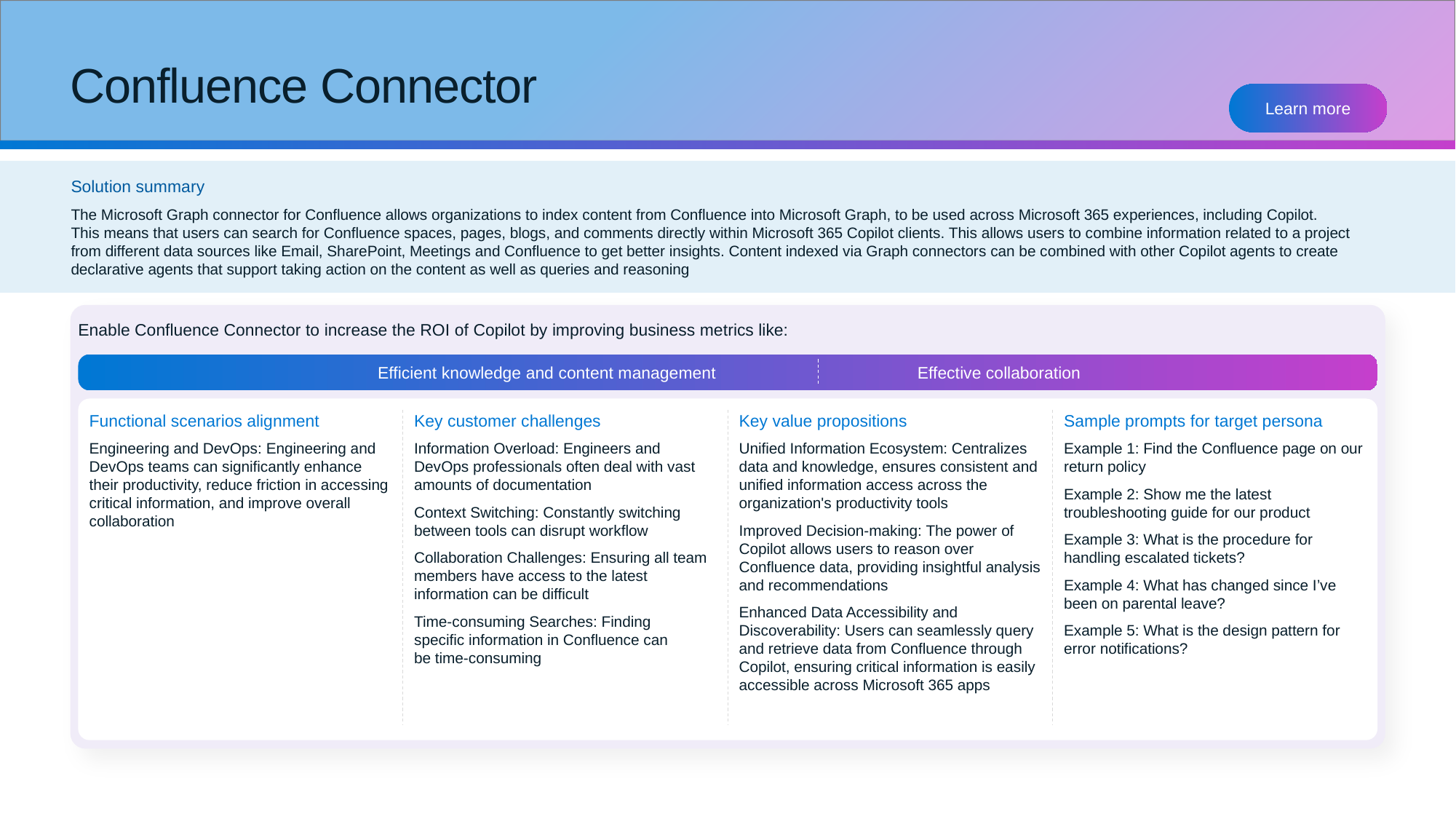

# Confluence Connector
Learn more

Solution summary
The Microsoft Graph connector for Confluence allows organizations to index content from Confluence into Microsoft Graph, to be used across Microsoft 365 experiences, including Copilot.
This means that users can search for Confluence spaces, pages, blogs, and comments directly within Microsoft 365 Copilot clients. This allows users to combine information related to a project from different data sources like Email, SharePoint, Meetings and Confluence to get better insights. Content indexed via Graph connectors can be combined with other Copilot agents to create declarative agents that support taking action on the content as well as queries and reasoning

Enable Confluence Connector to increase the ROI of Copilot by improving business metrics like:

Efficient knowledge and content management
Effective collaboration

Functional scenarios alignment
Engineering and DevOps: Engineering and DevOps teams can significantly enhance their productivity, reduce friction in accessing critical information, and improve overall collaboration
Key customer challenges
Information Overload: Engineers and DevOps professionals often deal with vast amounts of documentation
Context Switching: Constantly switching between tools can disrupt workflow
Collaboration Challenges: Ensuring all team members have access to the latest information can be difficult
Time-consuming Searches: Finding
specific information in Confluence can
be time-consuming
Key value propositions
Unified Information Ecosystem: Centralizes data and knowledge, ensures consistent and unified information access across the organization's productivity tools
Improved Decision-making: The power of Copilot allows users to reason over Confluence data, providing insightful analysis and recommendations
Enhanced Data Accessibility and Discoverability: Users can seamlessly query and retrieve data from Confluence through Copilot, ensuring critical information is easily accessible across Microsoft 365 apps
Sample prompts for target persona
Example 1: Find the Confluence page on our return policy
Example 2: Show me the latest troubleshooting guide for our product
Example 3: What is the procedure for handling escalated tickets?
Example 4: What has changed since I’ve been on parental leave?
Example 5: What is the design pattern for error notifications?